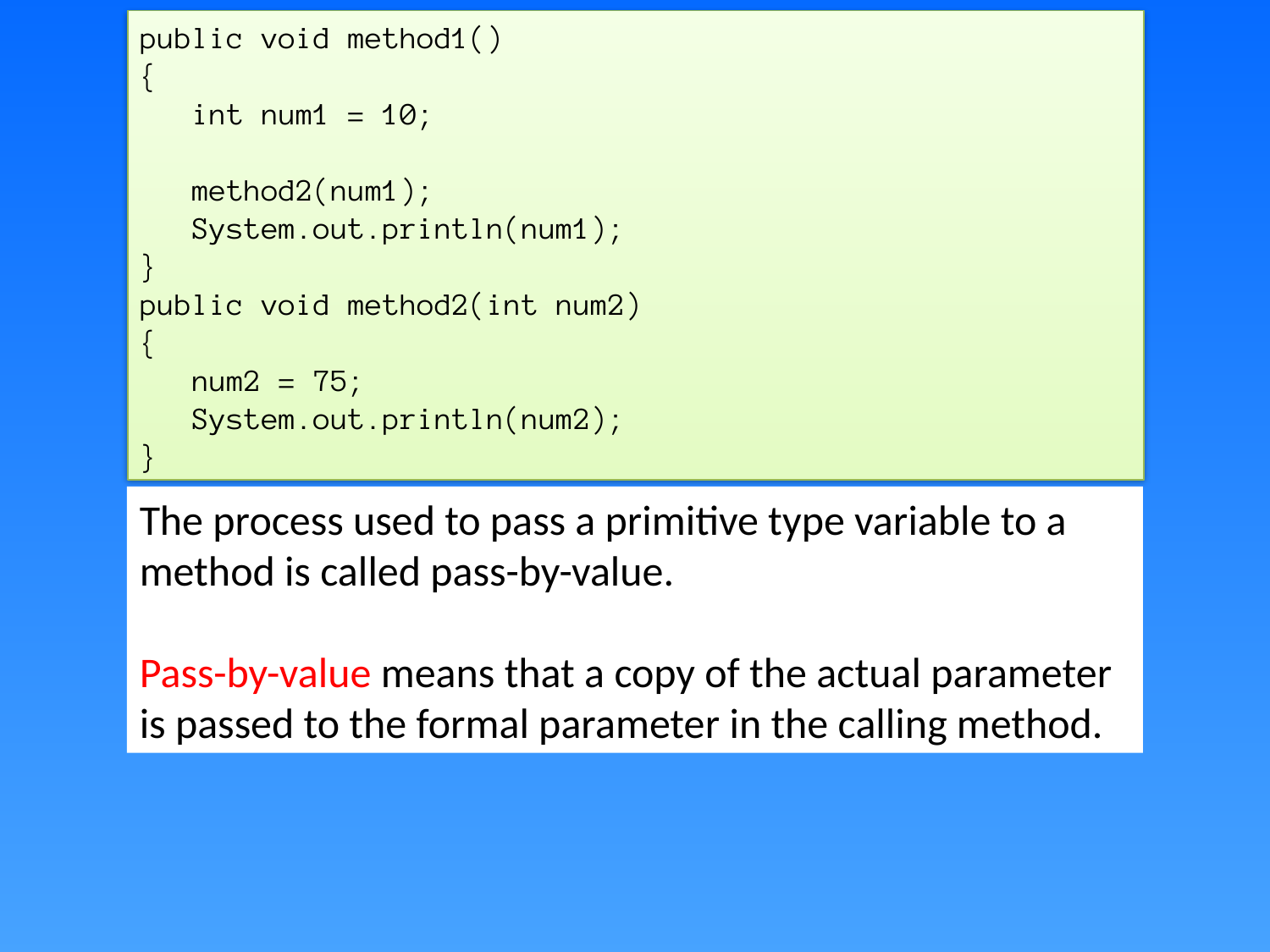

public void method1()
{
   int num1 = 10;

   method2(num1);
   System.out.println(num1);
}
public void method2(int num2)
{
   num2 = 75;
   System.out.println(num2);
}
The process used to pass a primitive type variable to a method is called pass-by-value.

Pass-by-value means that a copy of the actual parameter is passed to the formal parameter in the calling method.